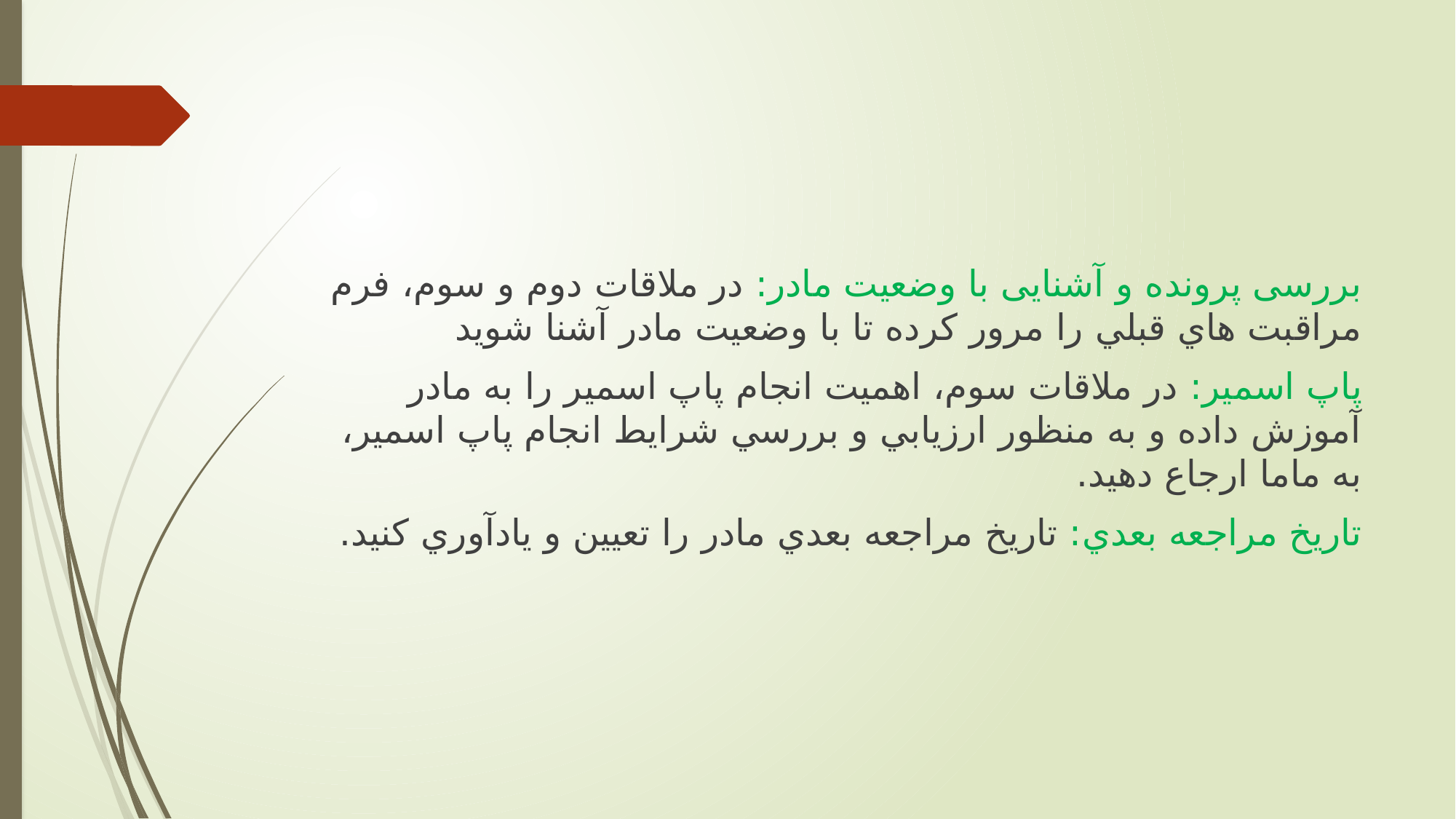

بررسی پرونده و آشنايی با وضعیت مادر: در ملاقات دوم و سوم، فرم مراقبت هاي قبلي را مرور کرده تا با وضعیت مادر آشنا شويد
پاپ اسمیر: در ملاقات سوم، اهمیت انجام پاپ اسمیر را به مادر آموزش داده و به منظور ارزيابي و بررسي شرايط انجام پاپ اسمیر، به ماما ارجاع دهید.
تاريخ مراجعه بعدي: تاريخ مراجعه بعدي مادر را تعیین و يادآوري کنید.